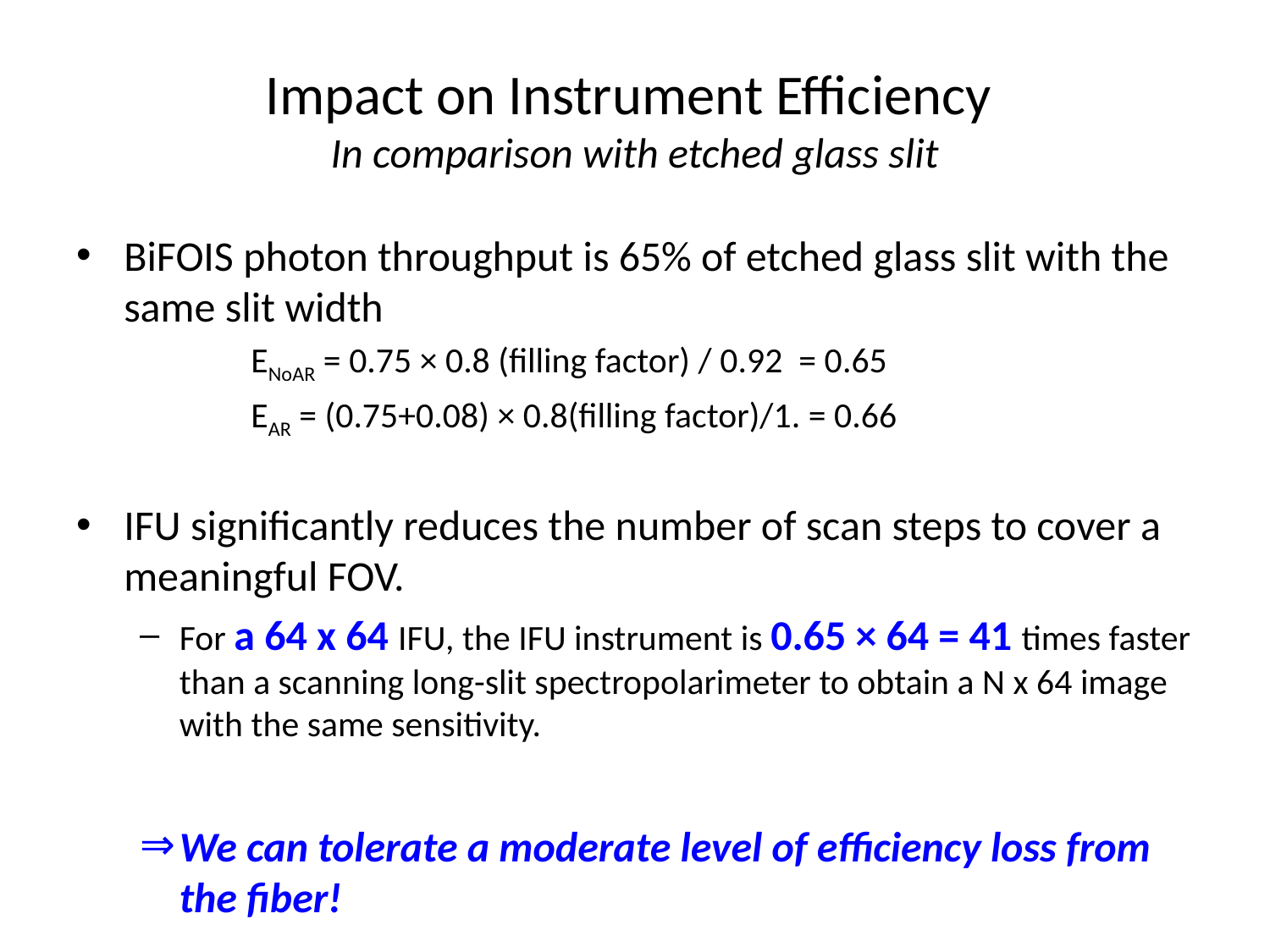

# Impact on Instrument Efficiency In comparison with etched glass slit
BiFOIS photon throughput is 65% of etched glass slit with the same slit width
ENoAR = 0.75 × 0.8 (filling factor) / 0.92  = 0.65
EAR = (0.75+0.08) × 0.8(filling factor)/1. = 0.66

IFU significantly reduces the number of scan steps to cover a meaningful FOV.
For a 64 x 64 IFU, the IFU instrument is 0.65 × 64 = 41 times faster than a scanning long-slit spectropolarimeter to obtain a N x 64 image with the same sensitivity.

We can tolerate a moderate level of efficiency loss from the fiber!